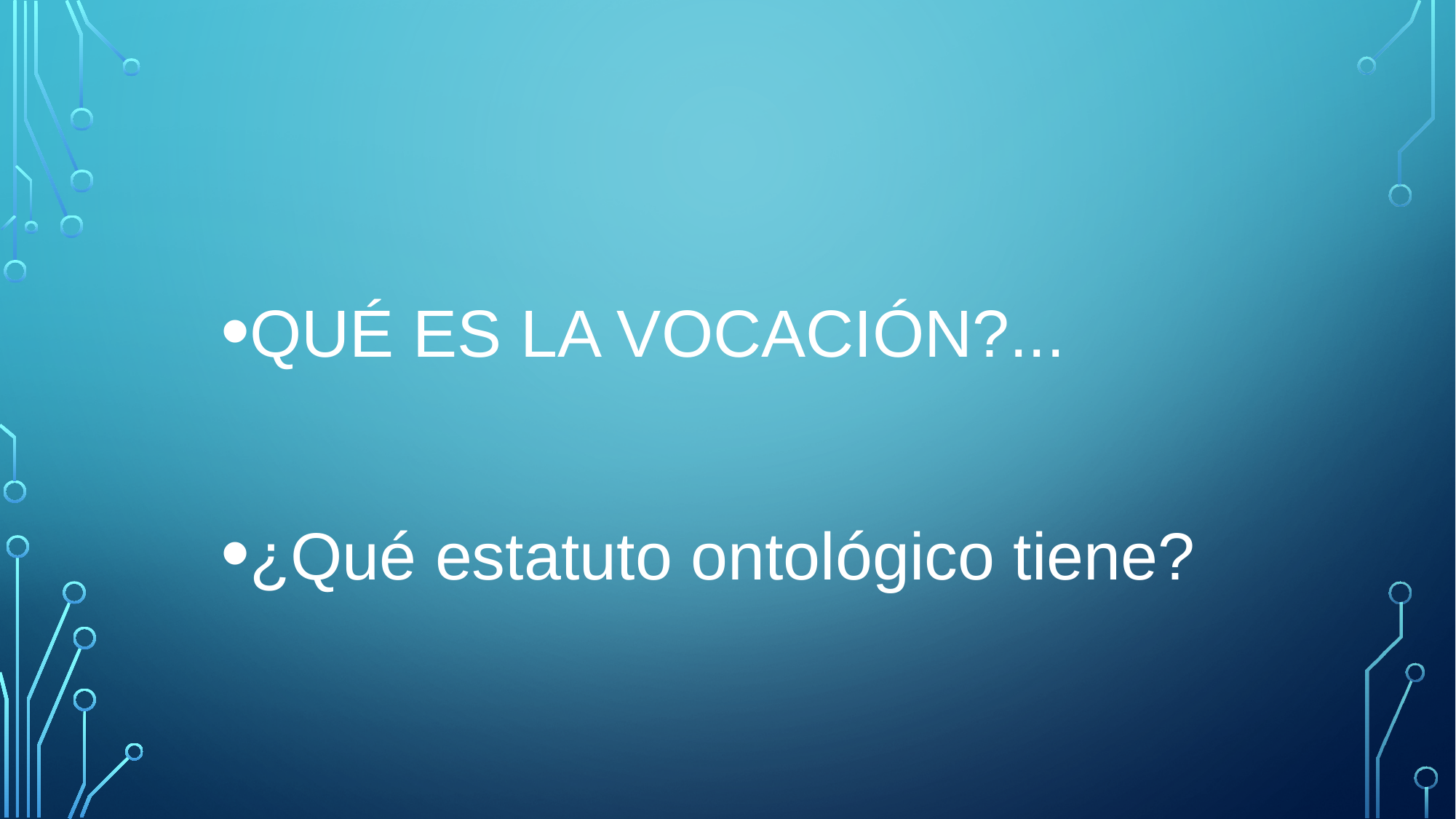

QUÉ ES LA VOCACIÓN?...

¿Qué estatuto ontológico tiene?